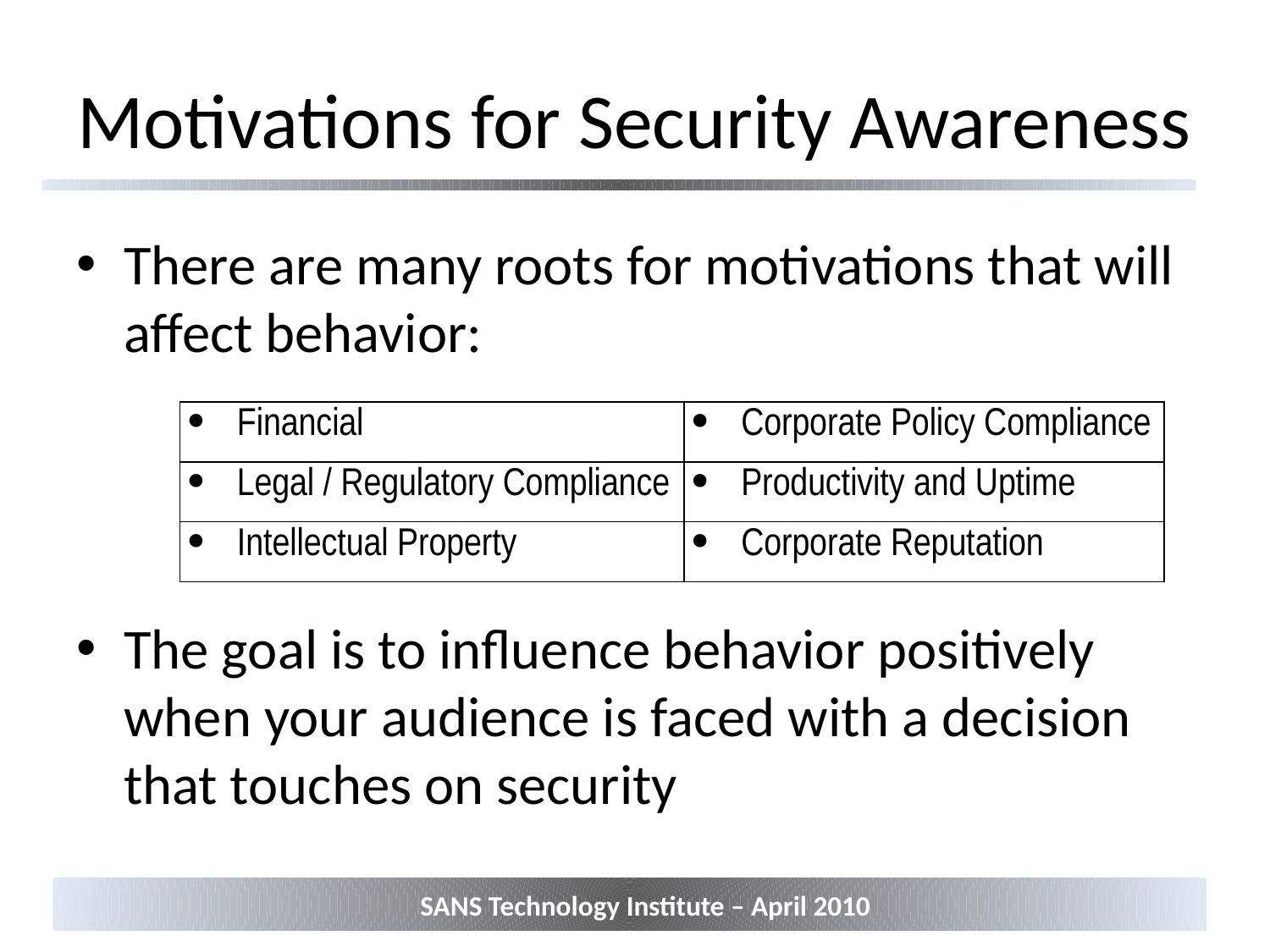

# Motivations for Security Awareness

There are many roots for motivations that will affect behavior:

The goal is to influence behavior positively when your audience is faced with a decision that touches on security
| Financial | Corporate Policy Compliance |
| --- | --- |
| Legal / Regulatory Compliance | Productivity and Uptime |
| Intellectual Property | Corporate Reputation |

SANS Technology Institute – April 2010